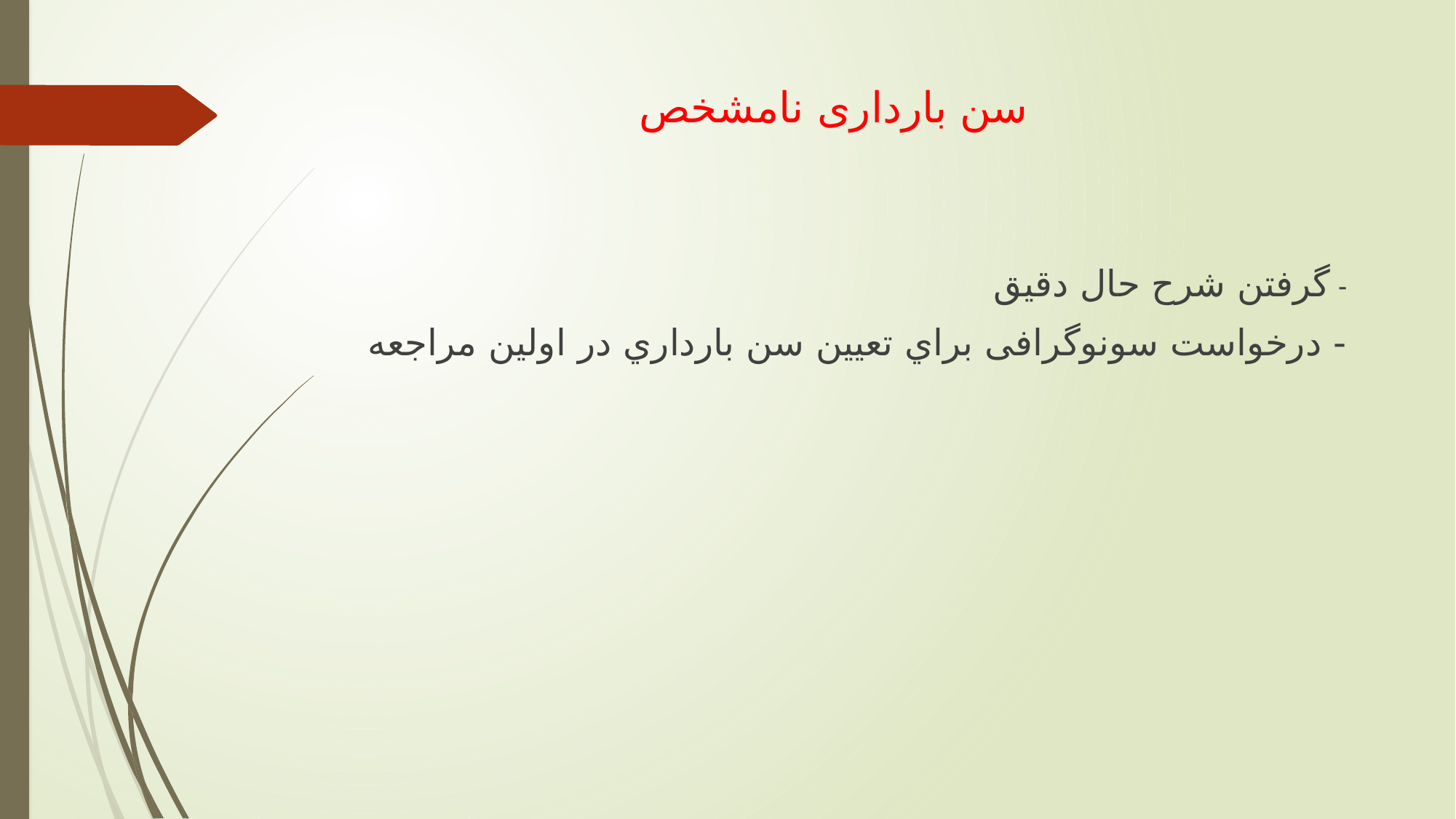

# سن بارداری نامشخص
- گرفتن شرح حال دقیق
- درخواست سونوگرافی براي تعیین سن بارداري در اولین مراجعه